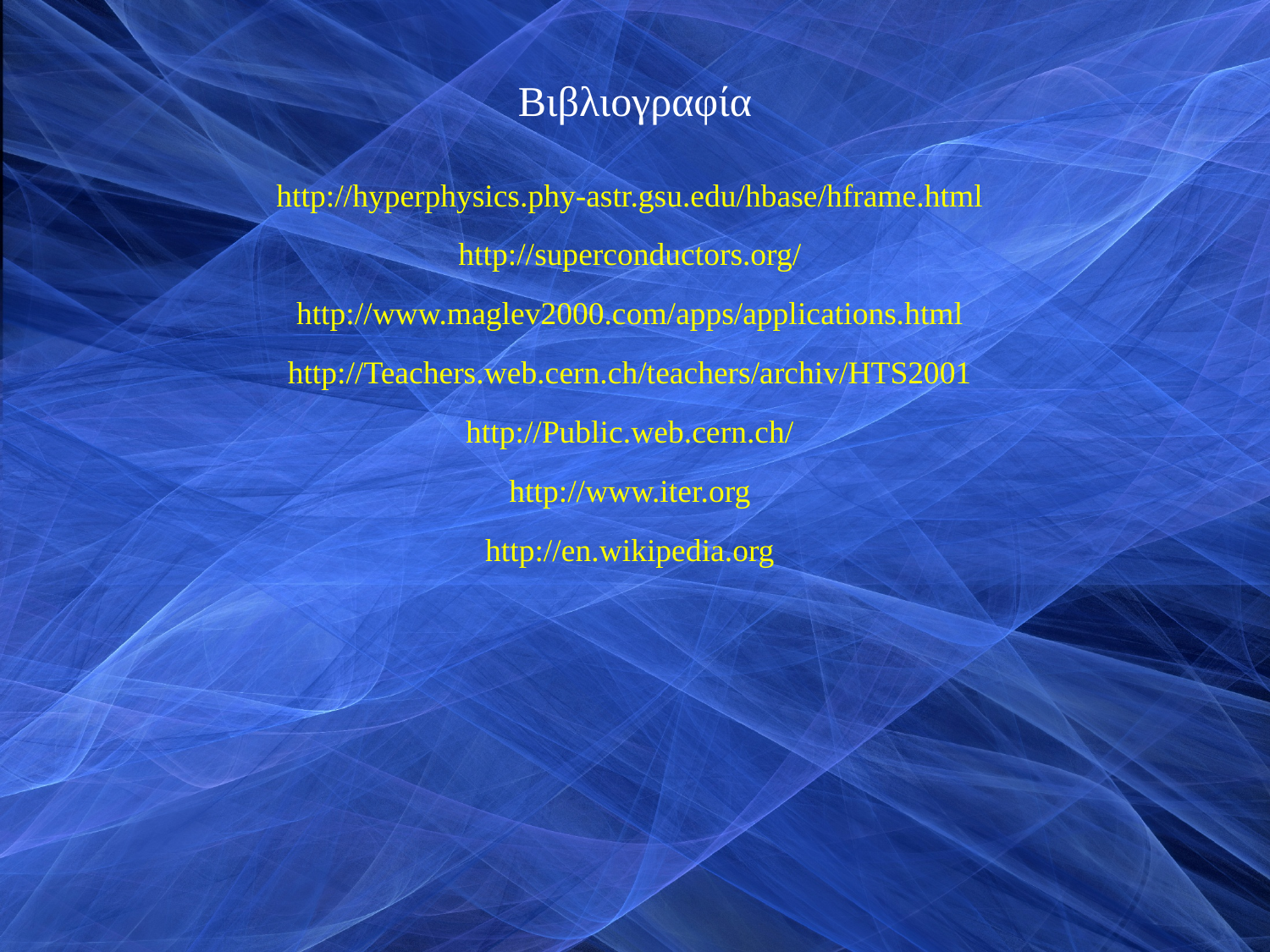

Βιβλιογραφία
http://hyperphysics.phy-astr.gsu.edu/hbase/hframe.html
http://superconductors.org/
http://www.maglev2000.com/apps/applications.html
http://Teachers.web.cern.ch/teachers/archiv/HTS2001
http://Public.web.cern.ch/
http://www.iter.org
http://en.wikipedia.org